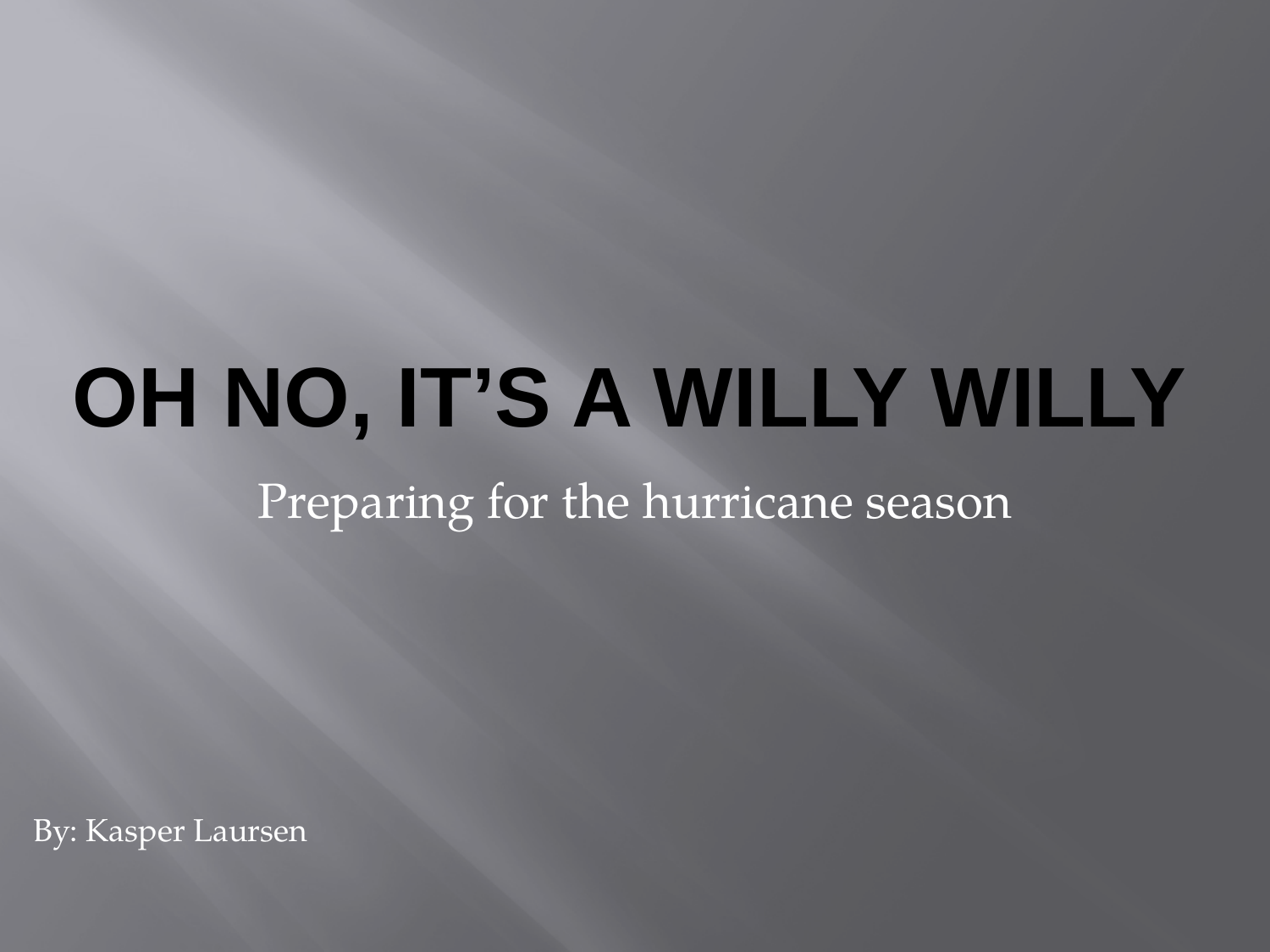

# OH NO, it’s a WILLY WILLY
Preparing for the hurricane season
By: Kasper Laursen